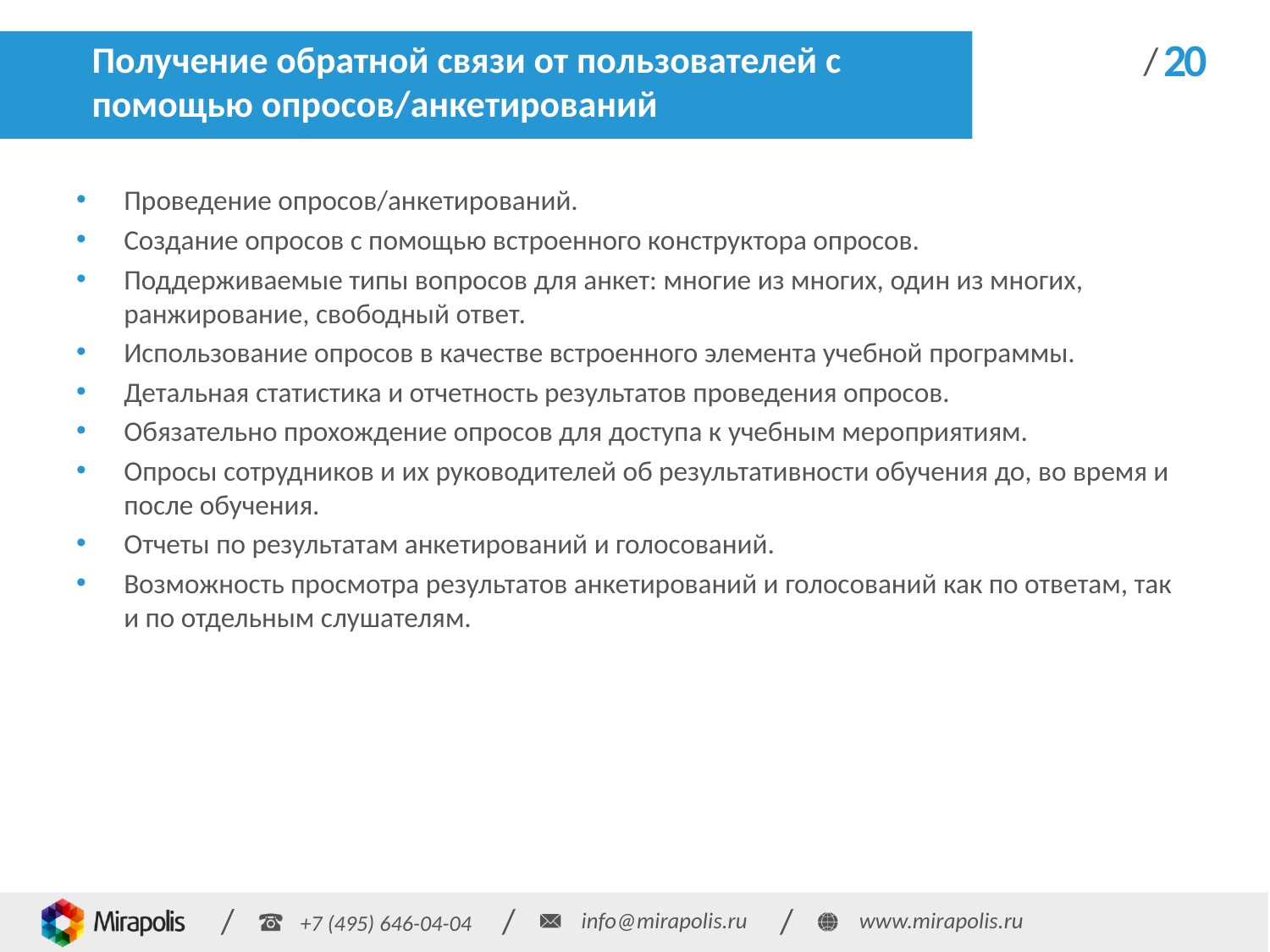

# Получение обратной связи от пользователей с помощью опросов/анкетирований
20
Проведение опросов/анкетирований.
Создание опросов с помощью встроенного конструктора опросов.
Поддерживаемые типы вопросов для анкет: многие из многих, один из многих, ранжирование, свободный ответ.
Использование опросов в качестве встроенного элемента учебной программы.
Детальная статистика и отчетность результатов проведения опросов.
Обязательно прохождение опросов для доступа к учебным мероприятиям.
Опросы сотрудников и их руководителей об результативности обучения до, во время и после обучения.
Отчеты по результатам анкетирований и голосований.
Возможность просмотра результатов анкетирований и голосований как по ответам, так и по отдельным слушателям.